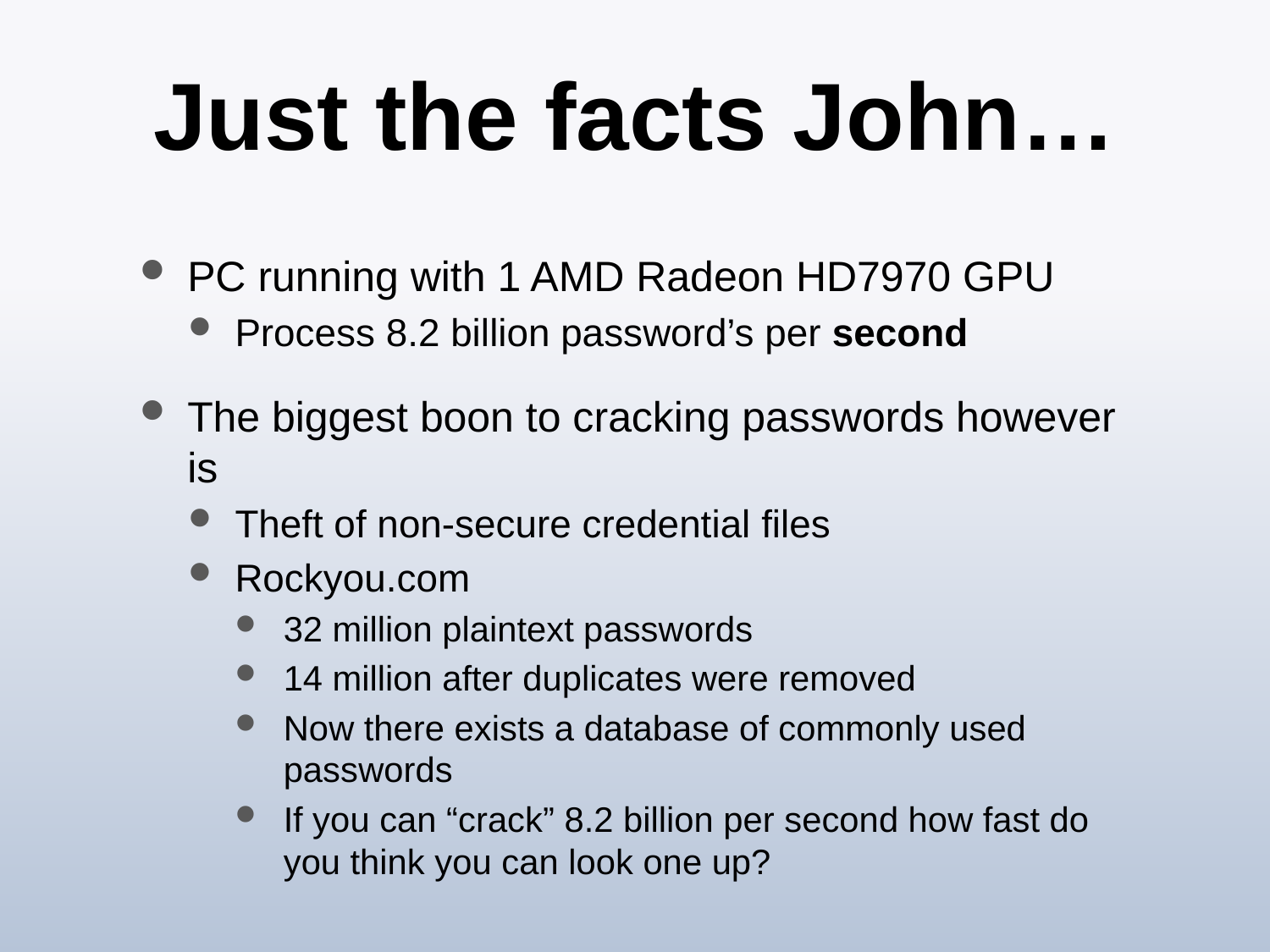

# Just the facts John…
PC running with 1 AMD Radeon HD7970 GPU
Process 8.2 billion password’s per second
The biggest boon to cracking passwords however is
Theft of non-secure credential files
Rockyou.com
32 million plaintext passwords
14 million after duplicates were removed
Now there exists a database of commonly used passwords
If you can “crack” 8.2 billion per second how fast do you think you can look one up?